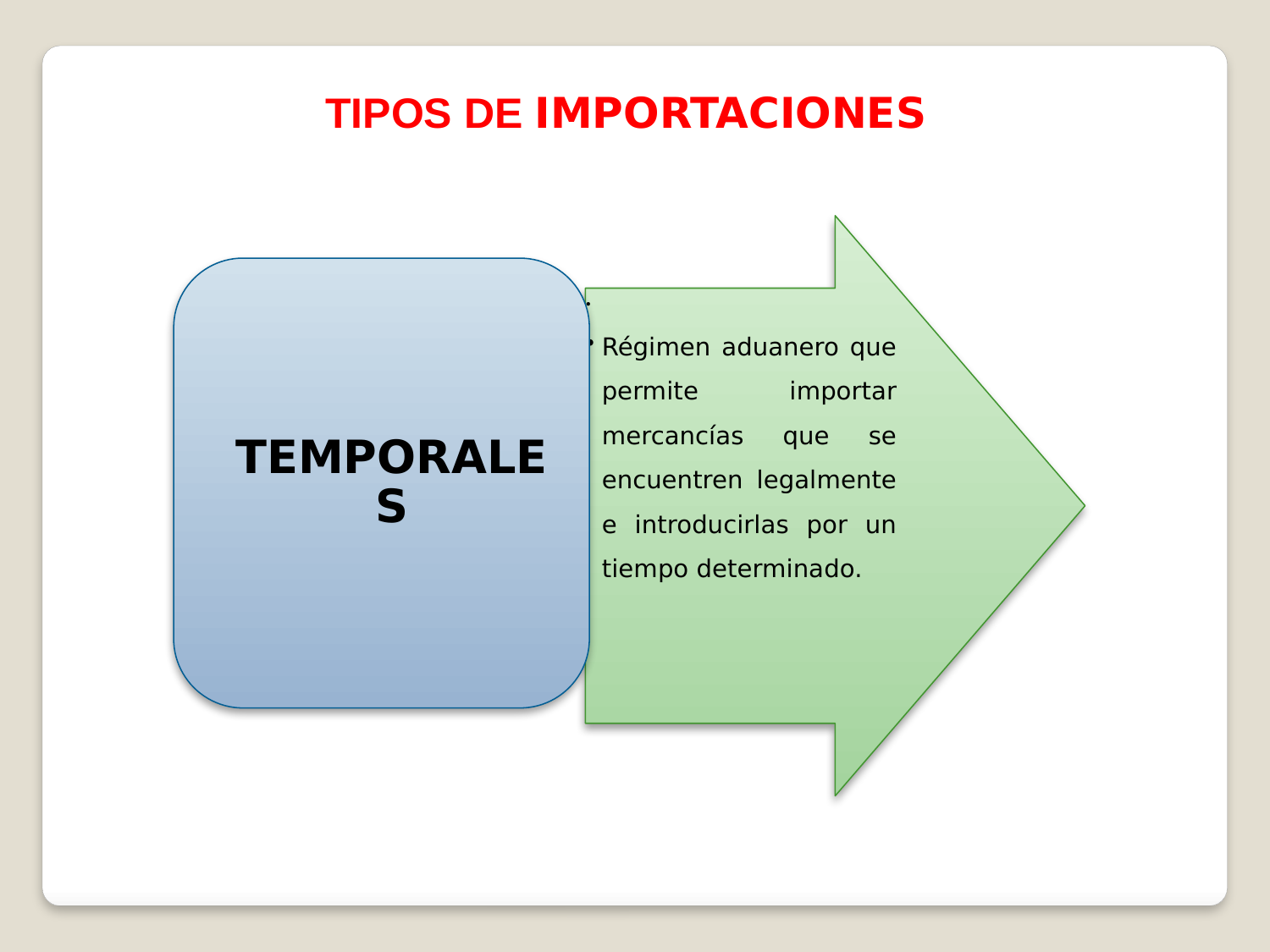

TIPOS DE IMPORTACIONES

Régimen aduanero que permite importar mercancías que se encuentren legalmente e introducirlas por un tiempo determinado.
TEMPORALES